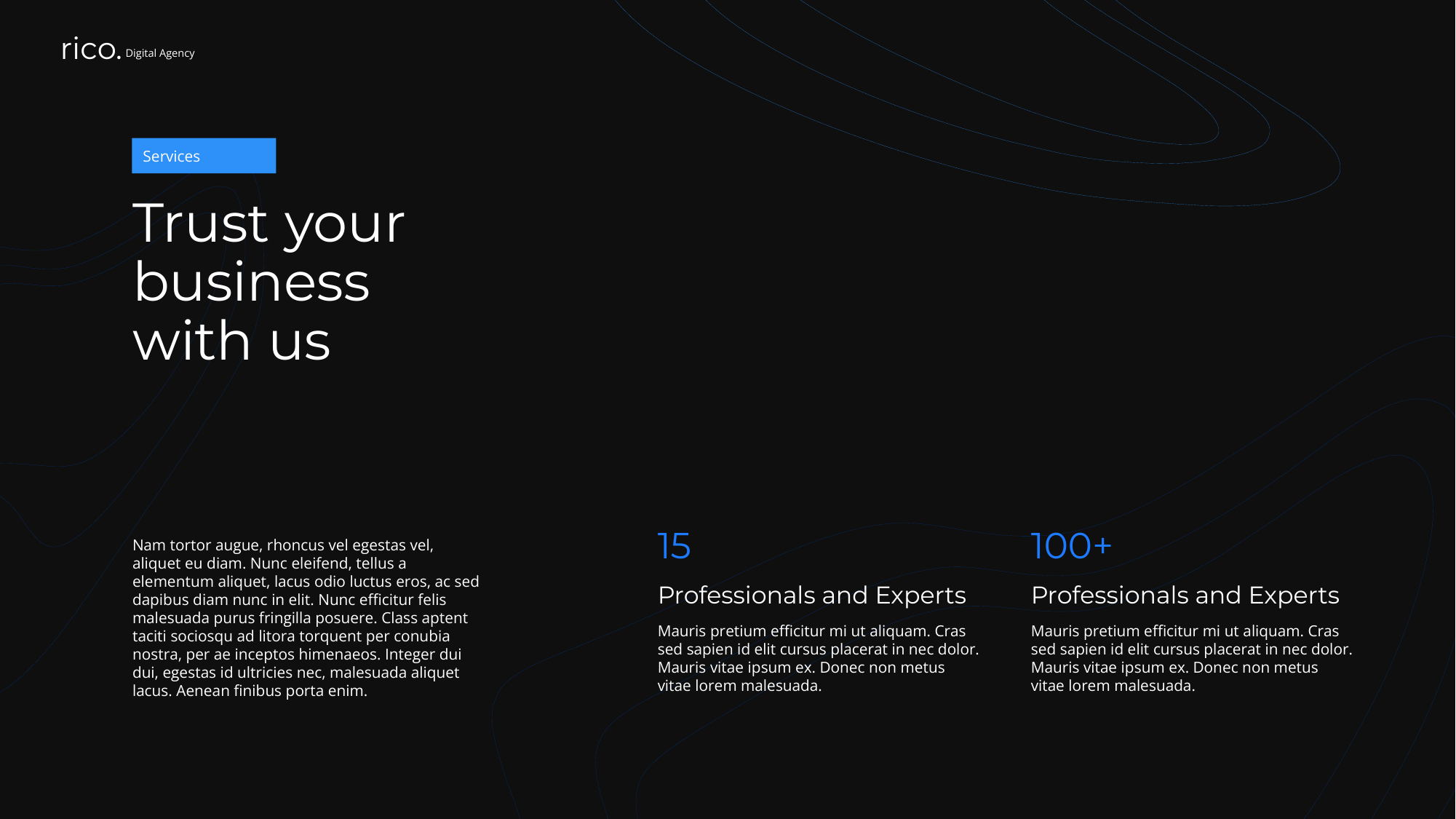

rico.
Digital Agency

Services

# Trust your business with us

15
100+
Nam tortor augue, rhoncus vel egestas vel, aliquet eu diam. Nunc eleifend, tellus a elementum aliquet, lacus odio luctus eros, ac sed dapibus diam nunc in elit. Nunc efficitur felis malesuada purus fringilla posuere. Class aptent taciti sociosqu ad litora torquent per conubia nostra, per ae inceptos himenaeos. Integer dui dui, egestas id ultricies nec, malesuada aliquet lacus. Aenean finibus porta enim.
Professionals and Experts
Professionals and Experts
Mauris pretium efficitur mi ut aliquam. Cras sed sapien id elit cursus placerat in nec dolor. Mauris vitae ipsum ex. Donec non metus vitae lorem malesuada.
Mauris pretium efficitur mi ut aliquam. Cras sed sapien id elit cursus placerat in nec dolor. Mauris vitae ipsum ex. Donec non metus vitae lorem malesuada.